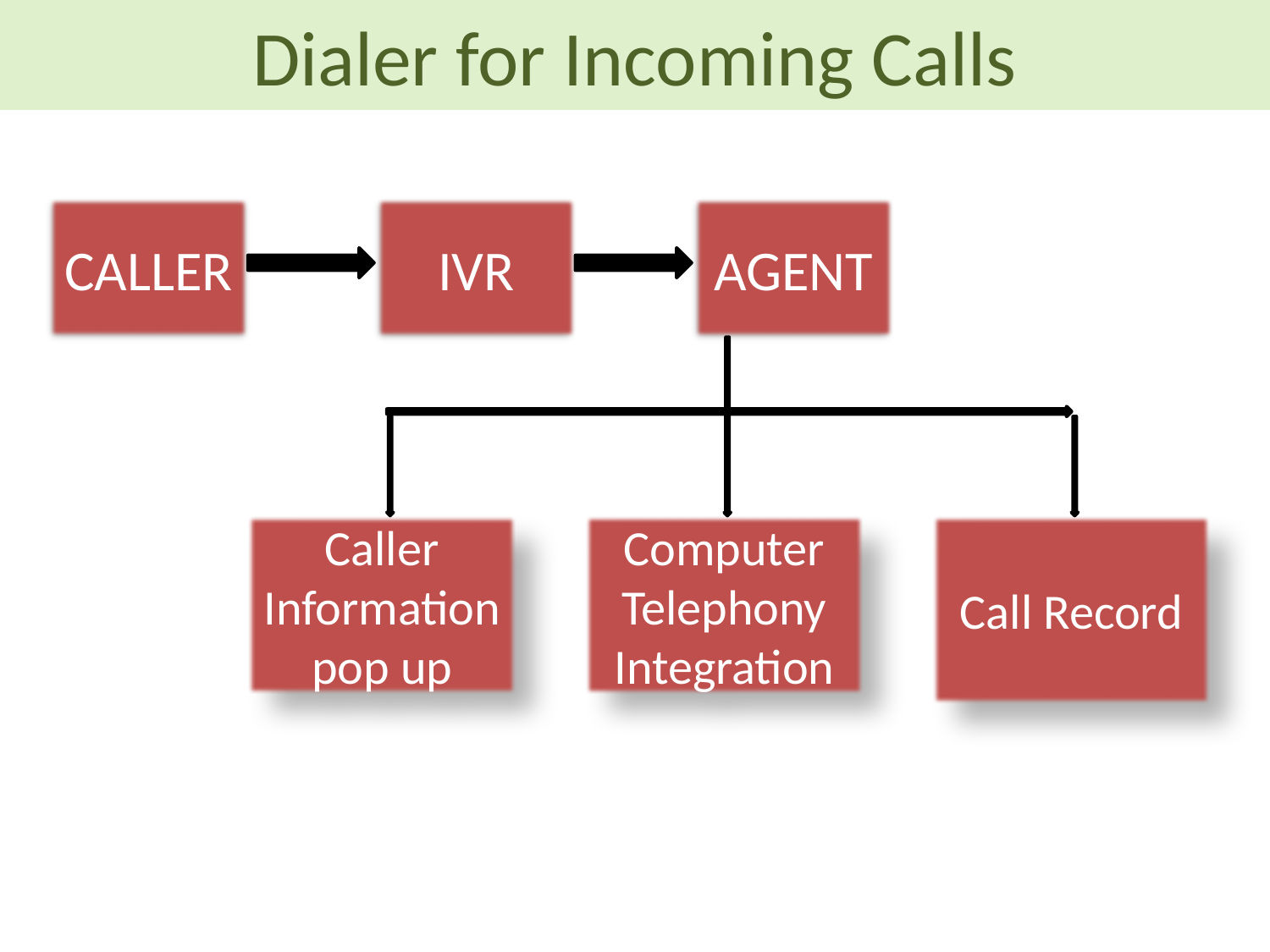

Dialer for Incoming Calls
CALLER
IVR
AGENT

Caller Information pop up
Computer Telephony Integration
Call Record